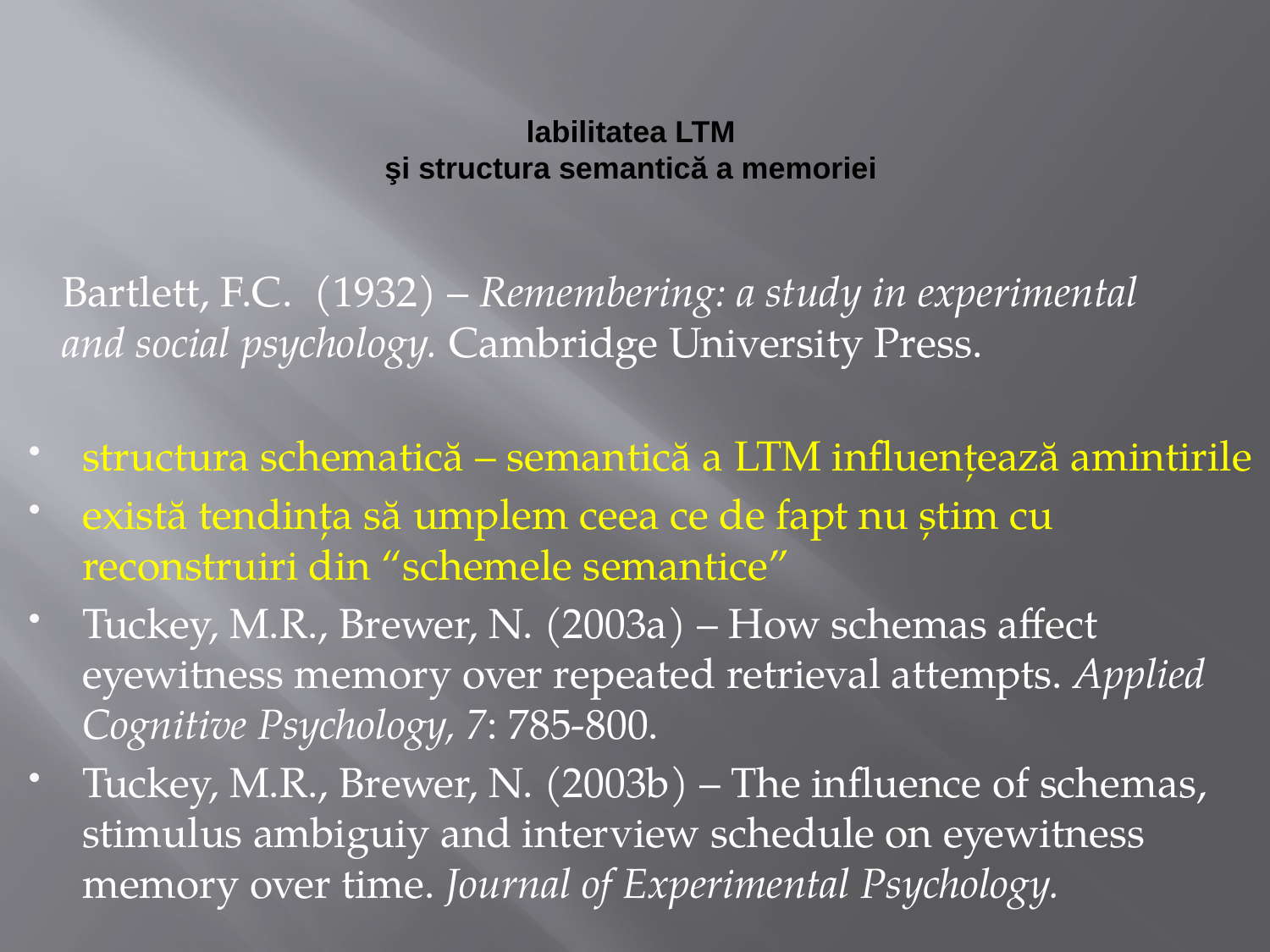

# labilitatea LTM şi structura semantică a memoriei

structura schematică – semantică a LTM influenţează amintirile
există tendinţa să umplem ceea ce de fapt nu ştim cu reconstruiri din “schemele semantice”
Tuckey, M.R., Brewer, N. (2003a) – How schemas affect eyewitness memory over repeated retrieval attempts. Applied Cognitive Psychology, 7: 785-800.
Tuckey, M.R., Brewer, N. (2003b) – The influence of schemas, stimulus ambiguiy and interview schedule on eyewitness memory over time. Journal of Experimental Psychology.

Bartlett, F.C.  (1932) – Remembering: a study in experimental and social psychology. Cambridge University Press.